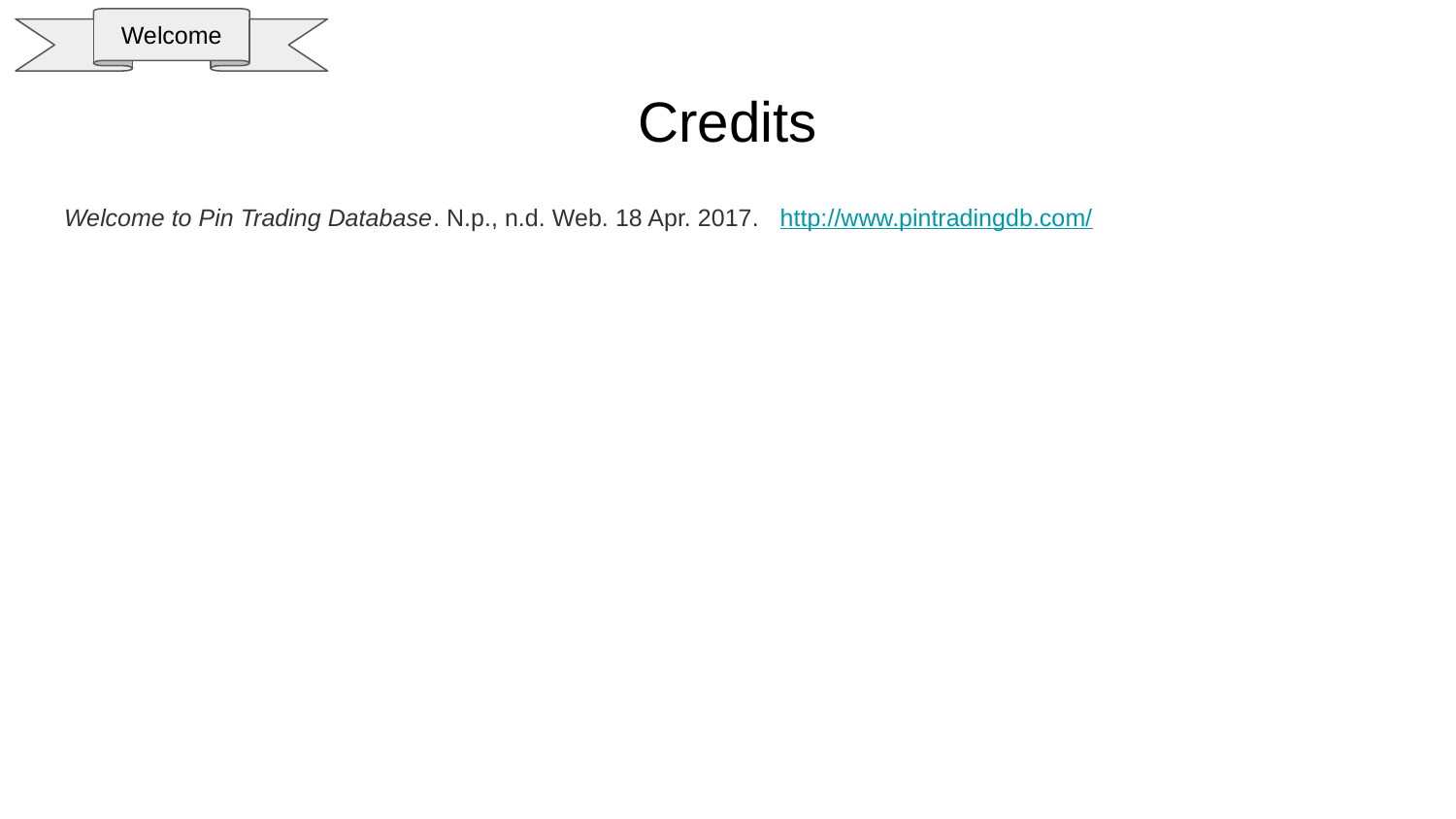

Welcome
# Credits
Welcome to Pin Trading Database. N.p., n.d. Web. 18 Apr. 2017.   http://www.pintradingdb.com/